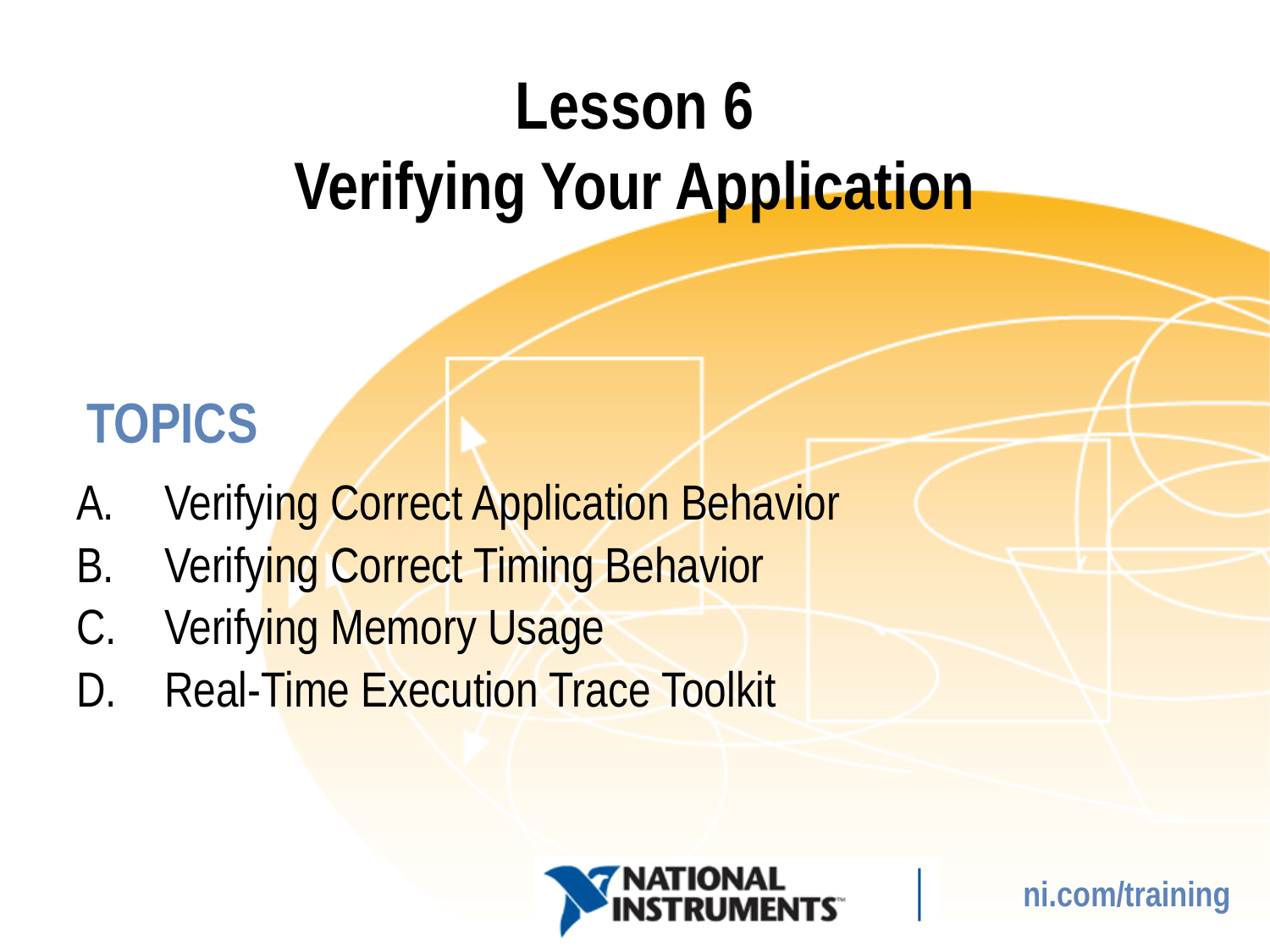

# Lesson 6 Verifying Your Application
A.	Verifying Correct Application Behavior
B.	Verifying Correct Timing Behavior
C.	Verifying Memory Usage
D.	Real-Time Execution Trace Toolkit